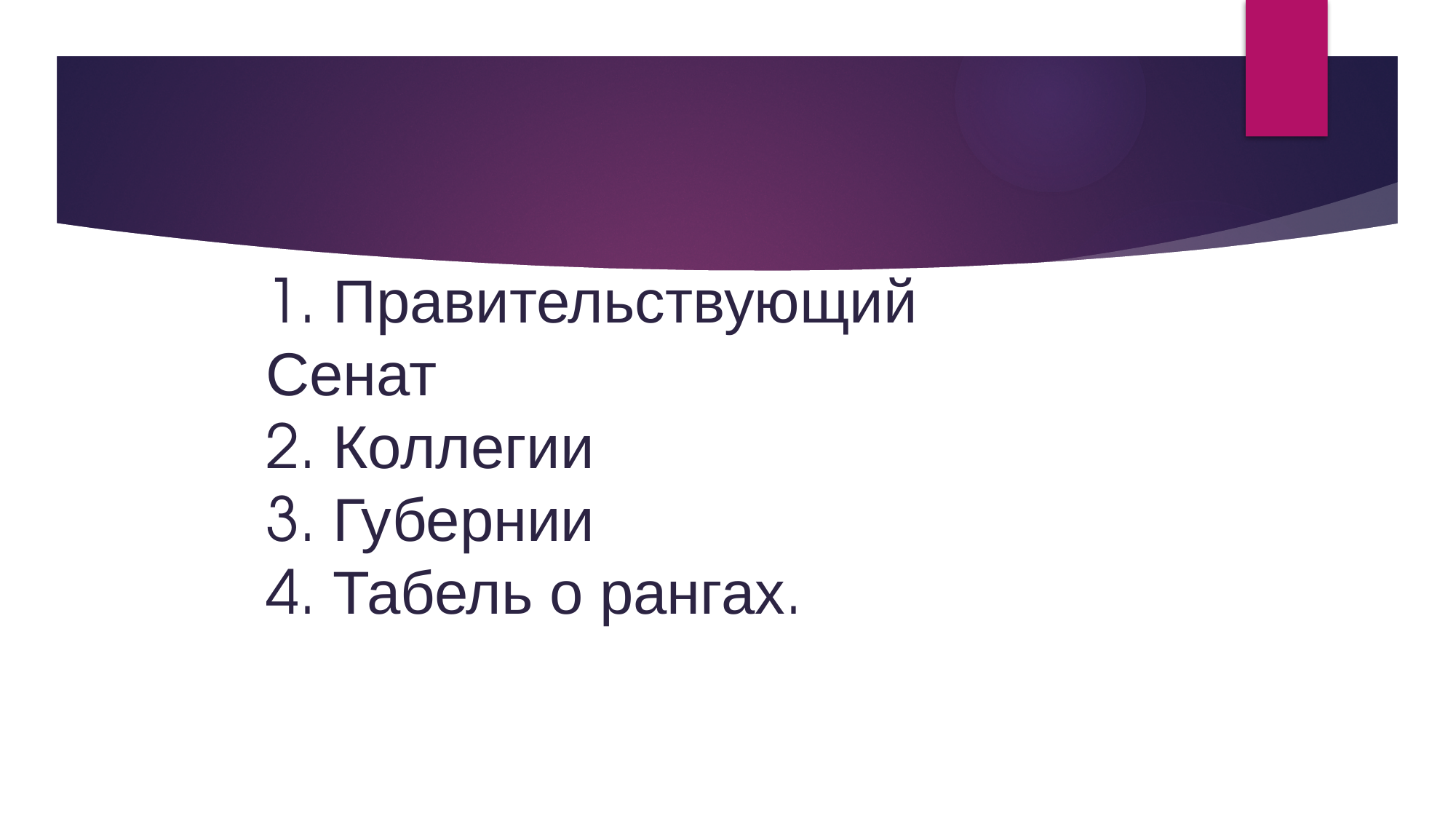

#
1. Правительствующий Сенат
2. Коллегии
3. Губернии
4. Табель о рангах.